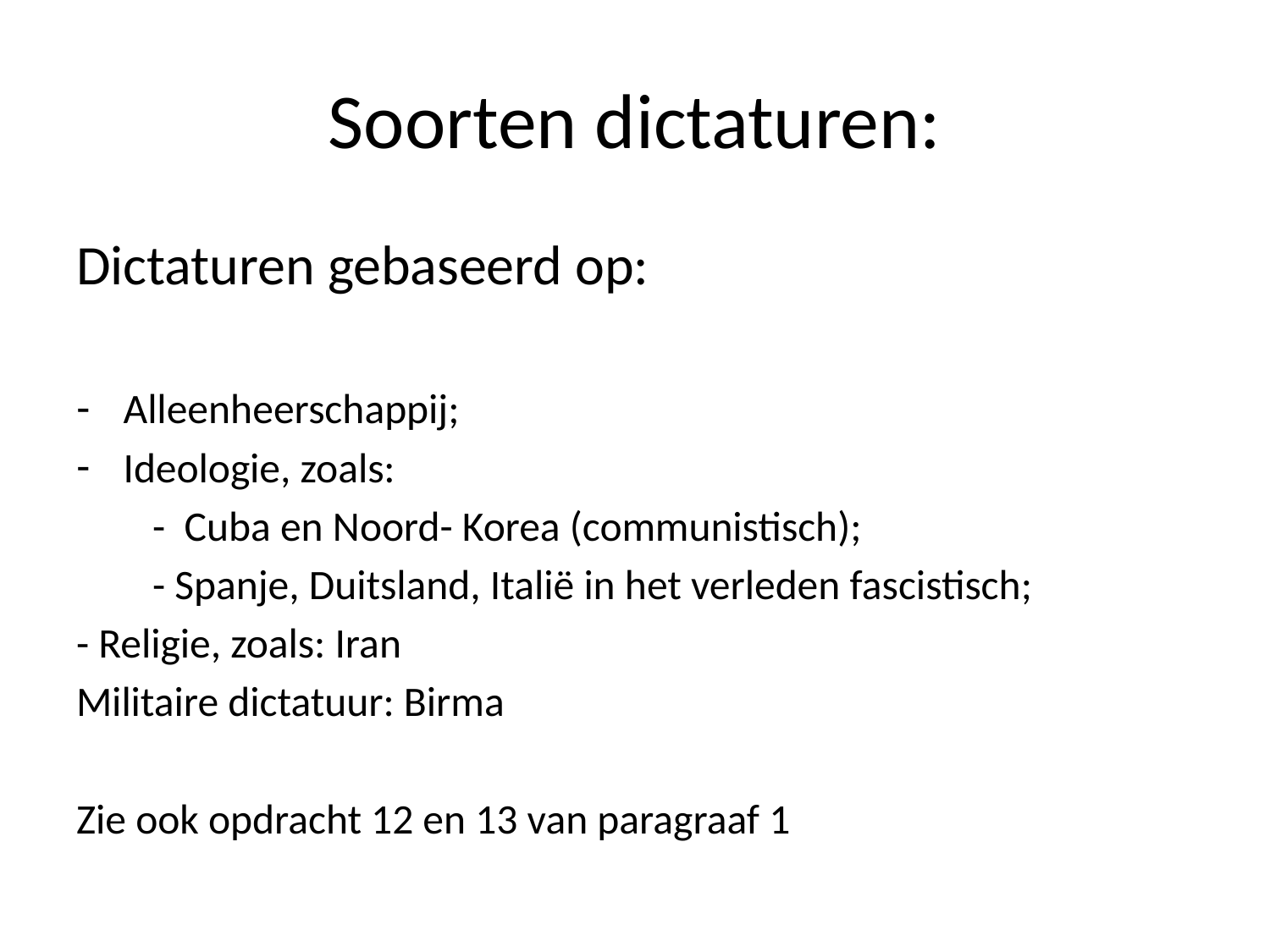

# Soorten dictaturen:
Dictaturen gebaseerd op:

Alleenheerschappij;
Ideologie, zoals:
        -  Cuba en Noord- Korea (communistisch);
        - Spanje, Duitsland, Italië in het verleden fascistisch;
- Religie, zoals: Iran
Militaire dictatuur: Birma

Zie ook opdracht 12 en 13 van paragraaf 1